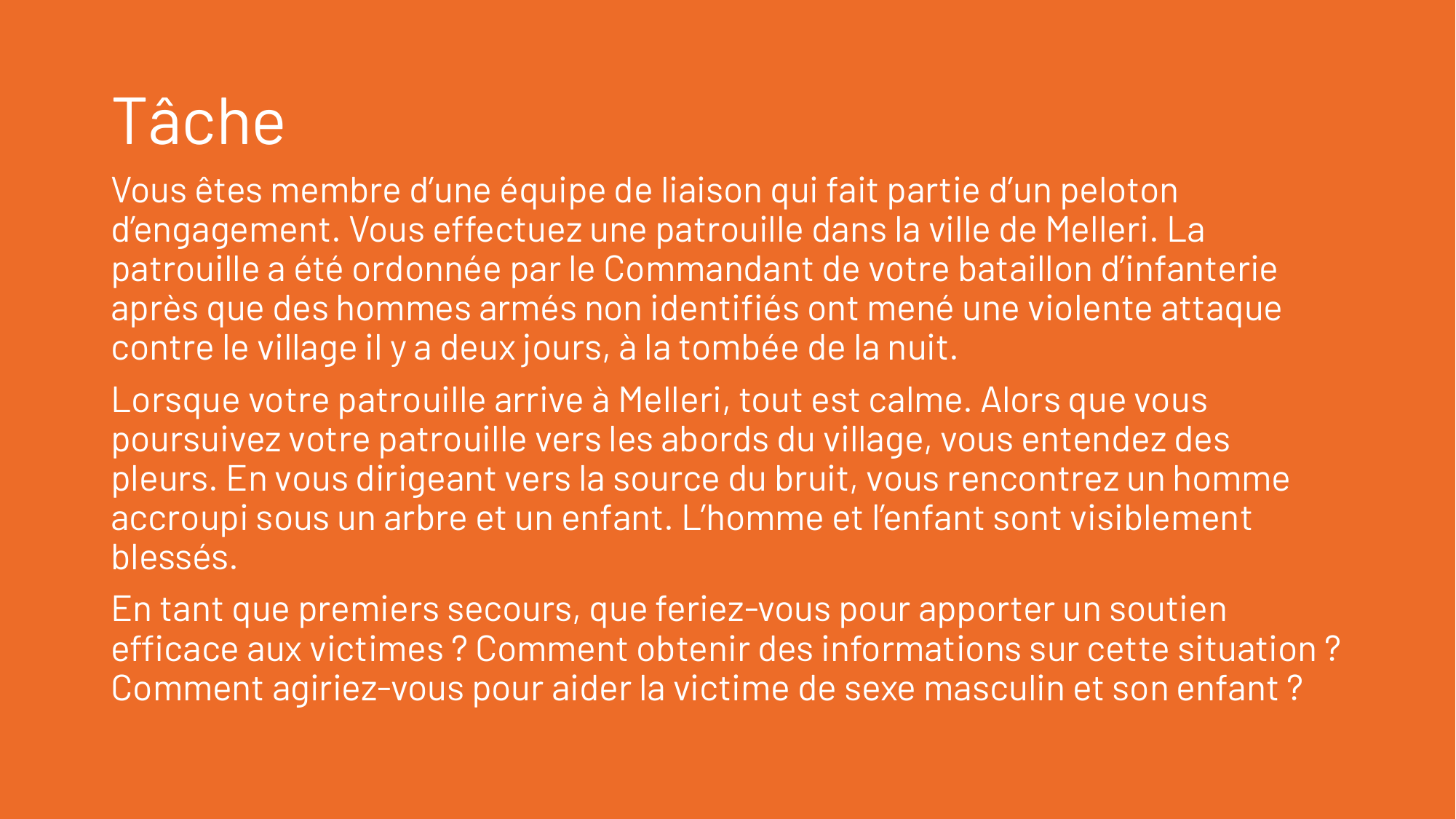

# Tâche
Vous êtes membre d’une équipe de liaison qui fait partie d’un peloton d’engagement. Vous effectuez une patrouille dans la ville de Melleri. La patrouille a été ordonnée par le Commandant de votre bataillon d’infanterie après que des hommes armés non identifiés ont mené une violente attaque contre le village il y a deux jours, à la tombée de la nuit.
Lorsque votre patrouille arrive à Melleri, tout est calme. Alors que vous poursuivez votre patrouille vers les abords du village, vous entendez des pleurs. En vous dirigeant vers la source du bruit, vous rencontrez un homme accroupi sous un arbre et un enfant. L’homme et l’enfant sont visiblement blessés.
En tant que premiers secours, que feriez-vous pour apporter un soutien efficace aux victimes ? Comment obtenir des informations sur cette situation ? Comment agiriez-vous pour aider la victime de sexe masculin et son enfant ?